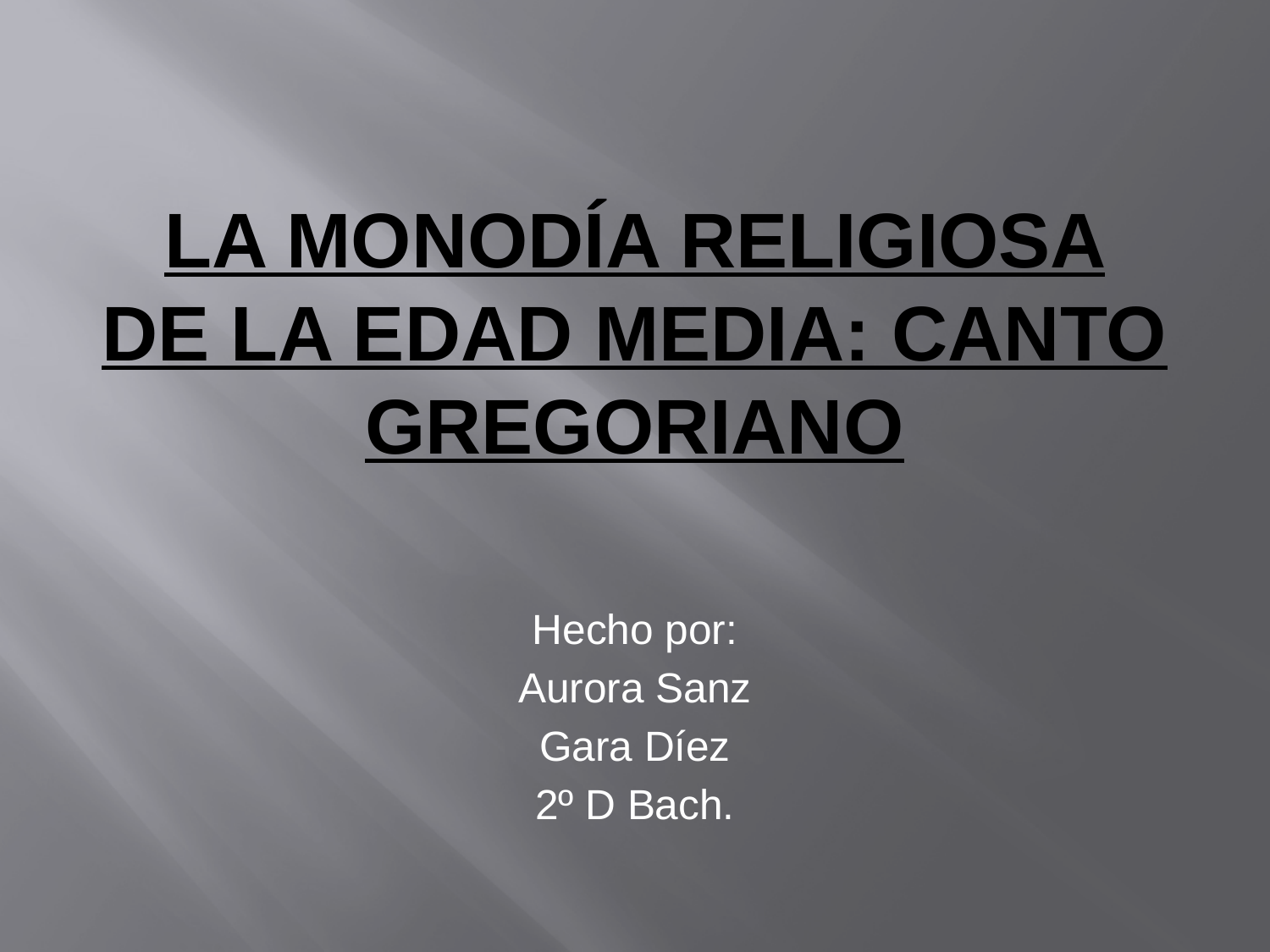

# LA MONODÍA RELIGIOSA DE LA EDAD MEDIA: CANTO GREGORIANO
Hecho por:
Aurora Sanz
Gara Díez
2º D Bach.